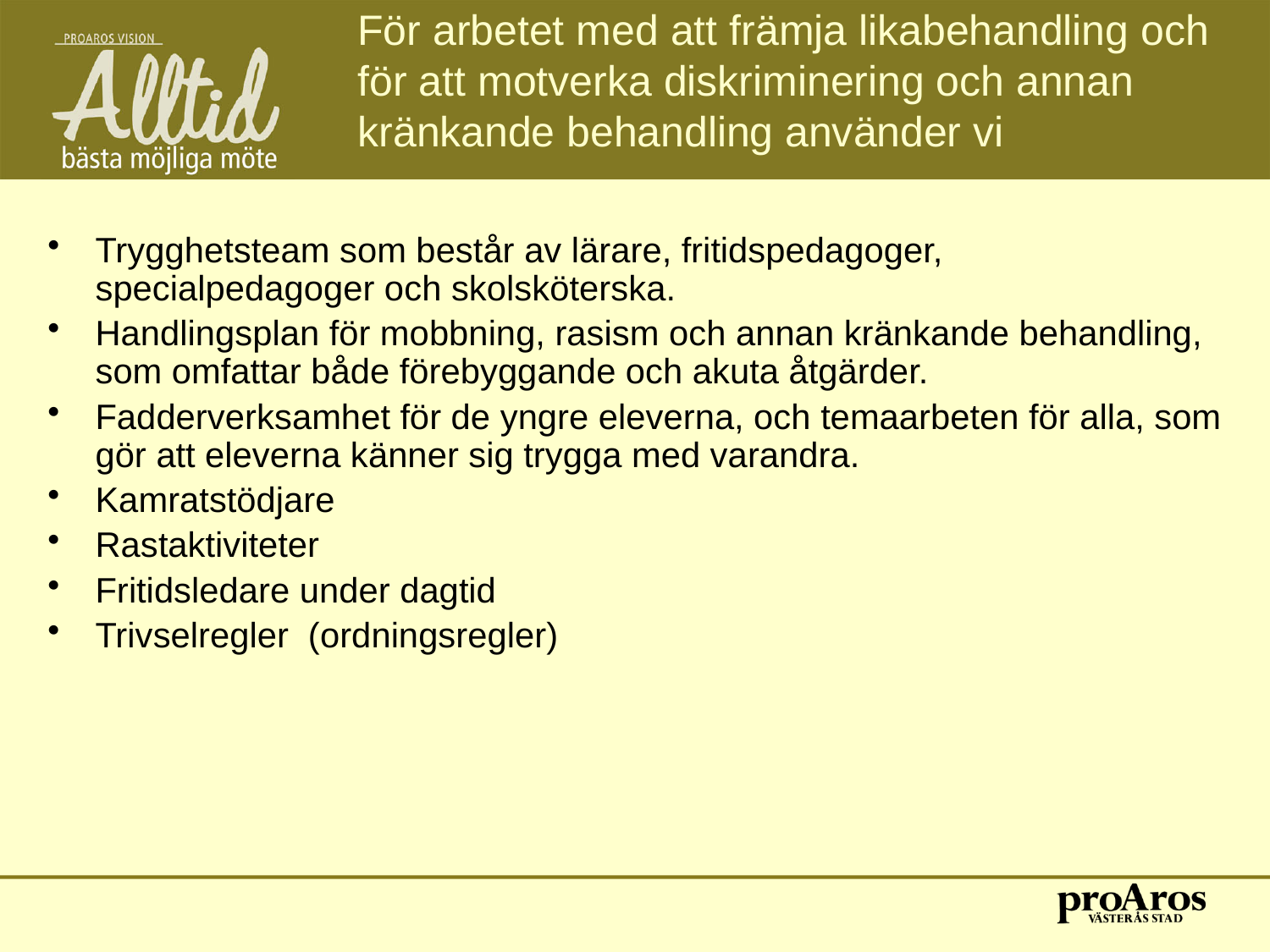

# För arbetet med att främja likabehandling och för att motverka diskriminering och annan kränkande behandling använder vi
Trygghetsteam som består av lärare, fritidspedagoger, specialpedagoger och skolsköterska.
Handlingsplan för mobbning, rasism och annan kränkande behandling, som omfattar både förebyggande och akuta åtgärder.
Fadderverksamhet för de yngre eleverna, och temaarbeten för alla, som gör att eleverna känner sig trygga med varandra.
Kamratstödjare
Rastaktiviteter
Fritidsledare under dagtid
Trivselregler  (ordningsregler)